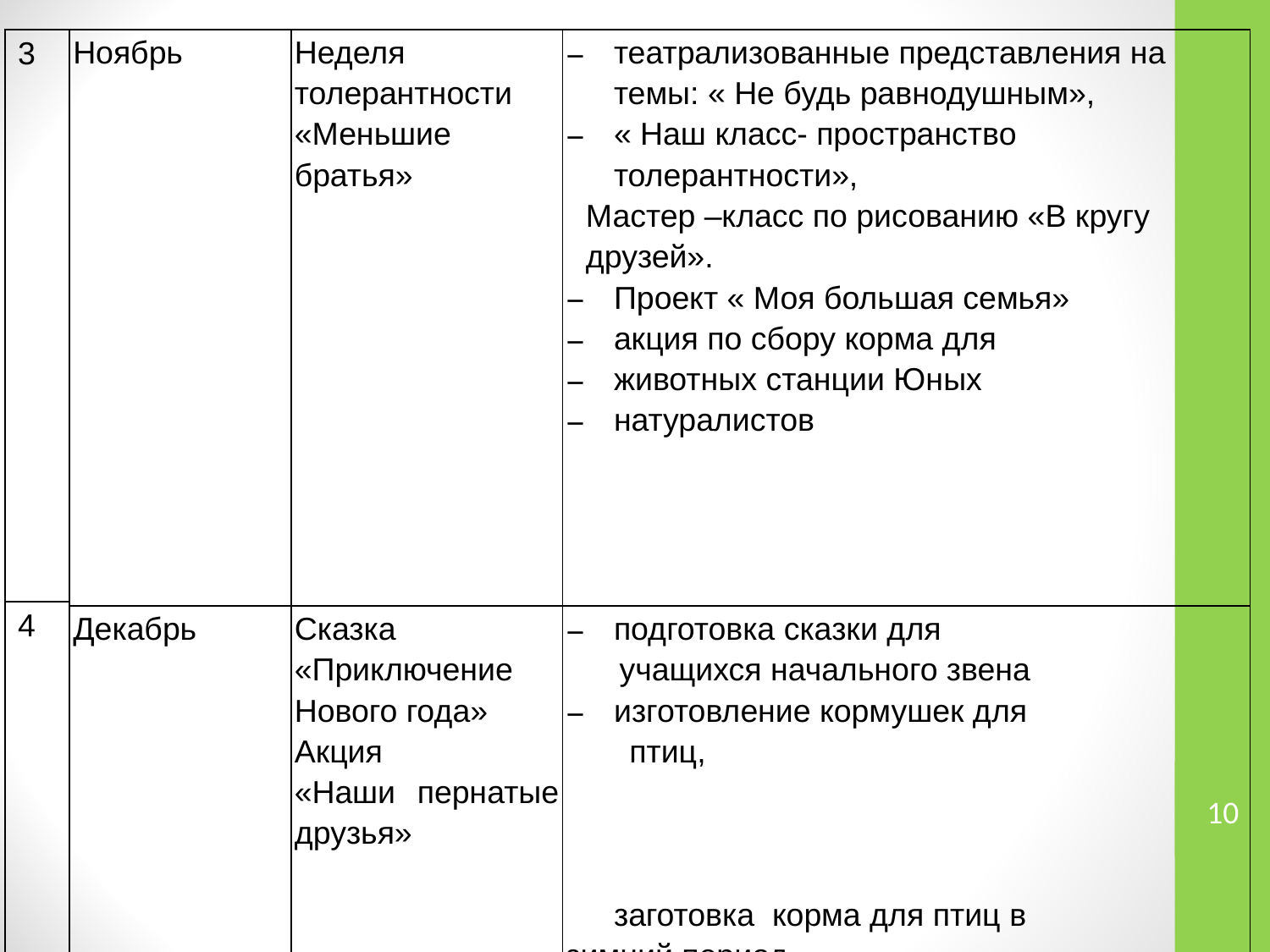

| 3 |
| --- |
| 4 |
| Ноябрь | Неделя толерантности «Меньшие братья» | театрализованные представления на темы: « Не будь равнодушным», « Наш класс- пространство толерантности», Мастер –класс по рисованию «В кругу друзей». Проект « Моя большая семья» акция по сбору корма для животных станции Юных натуралистов |
| --- | --- | --- |
| Декабрь | Сказка «Приключение Нового года» Акция «Наши пернатые друзья» | подготовка сказки для учащихся начального звена изготовление кормушек для птиц, заготовка корма для птиц в зимний период. |
10